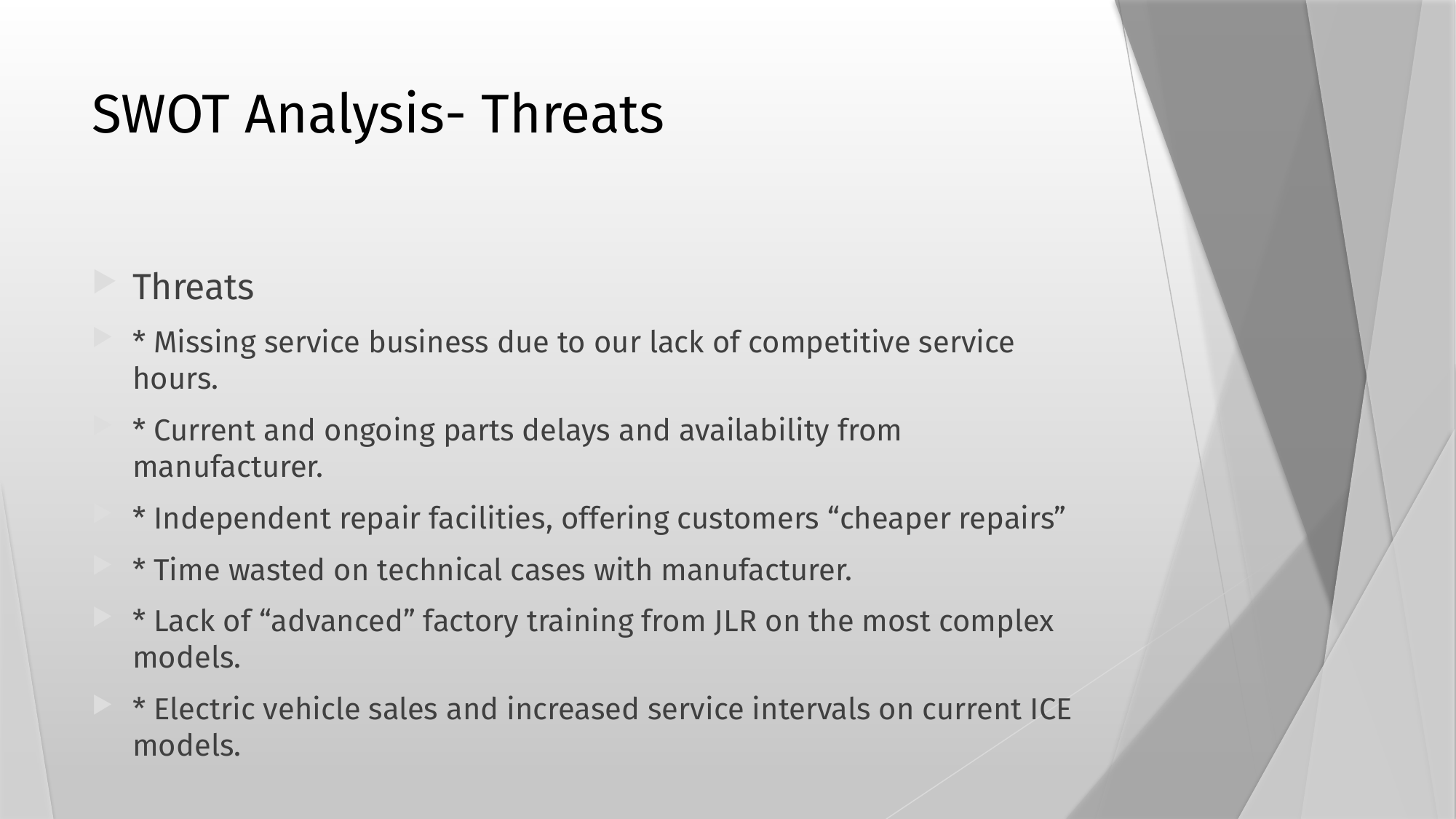

# SWOT Analysis- Threats
Threats
* Missing service business due to our lack of competitive service hours.
* Current and ongoing parts delays and availability from manufacturer.
* Independent repair facilities, offering customers “cheaper repairs”
* Time wasted on technical cases with manufacturer.
* Lack of “advanced” factory training from JLR on the most complex models.
* Electric vehicle sales and increased service intervals on current ICE models.